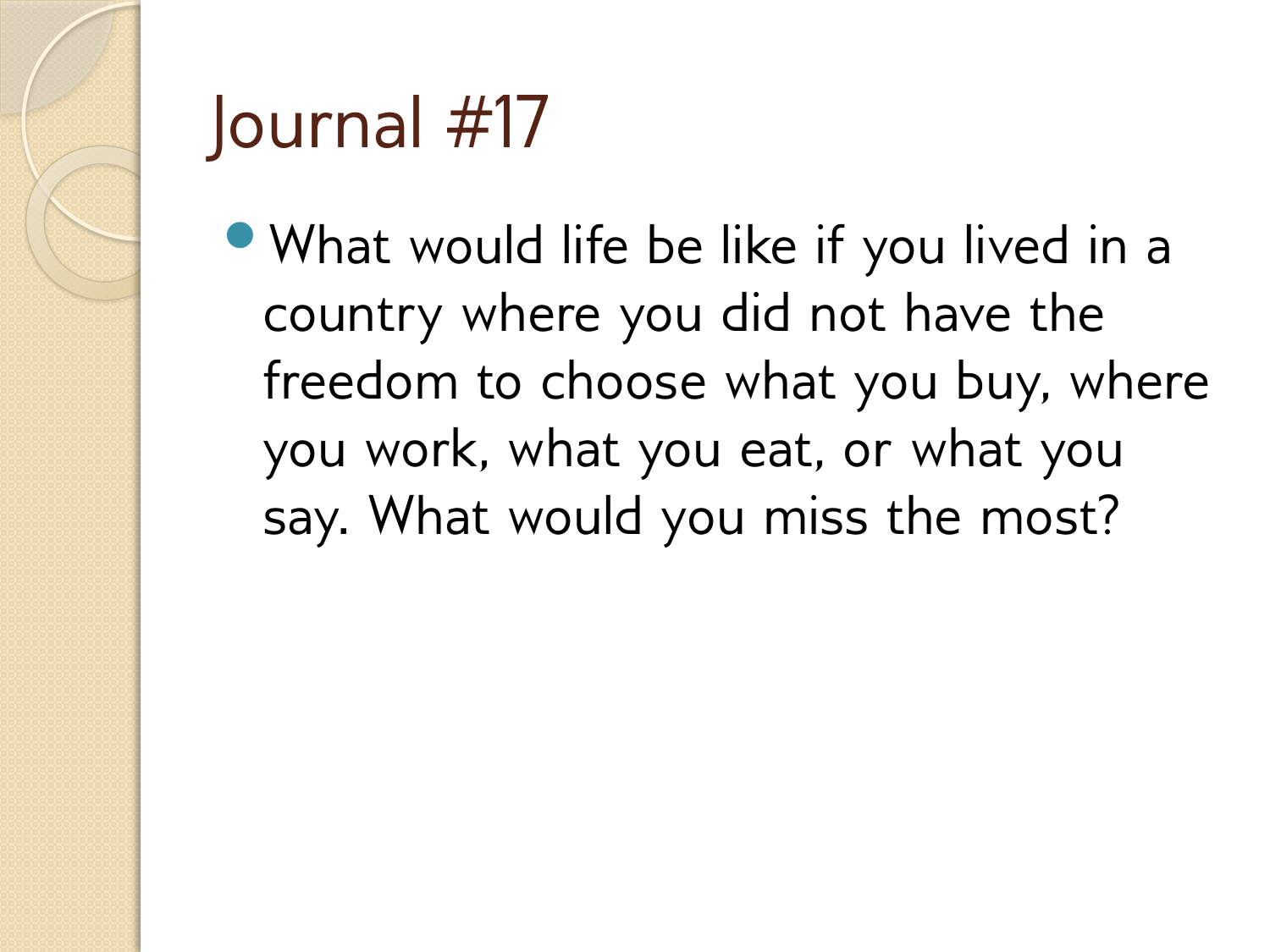

# Journal #17
What would life be like if you lived in a country where you did not have the freedom to choose what you buy, where you work, what you eat, or what you say. What would you miss the most?